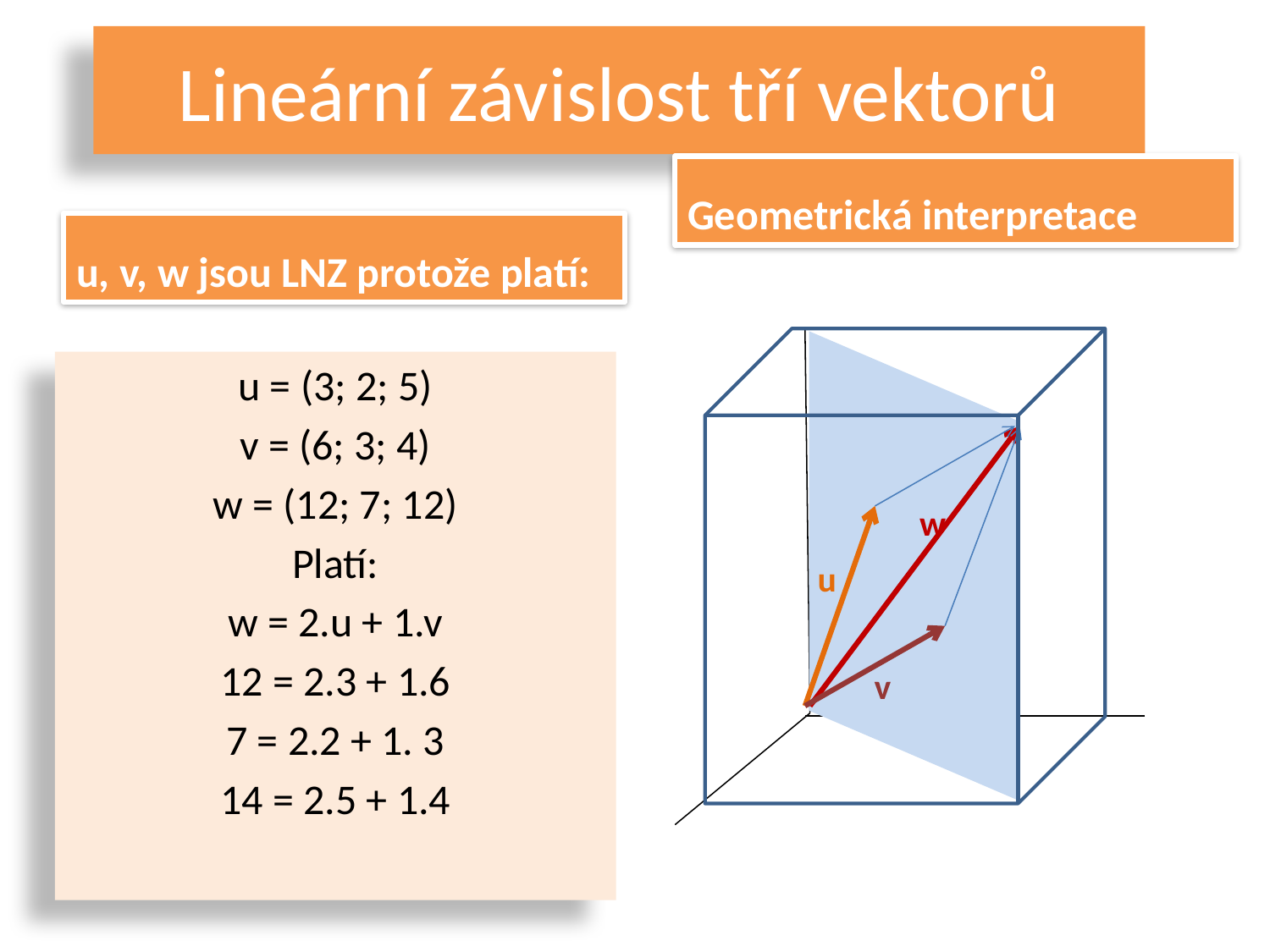

# Lineární závislost tří vektorů
Geometrická interpretace
u, v, w jsou LNZ protože platí:

w
u
v
u = (3; 2; 5)
v = (6; 3; 4)
w = (12; 7; 12)
Platí:
w = 2.u + 1.v
12 = 2.3 + 1.6
7 = 2.2 + 1. 3
14 = 2.5 + 1.4